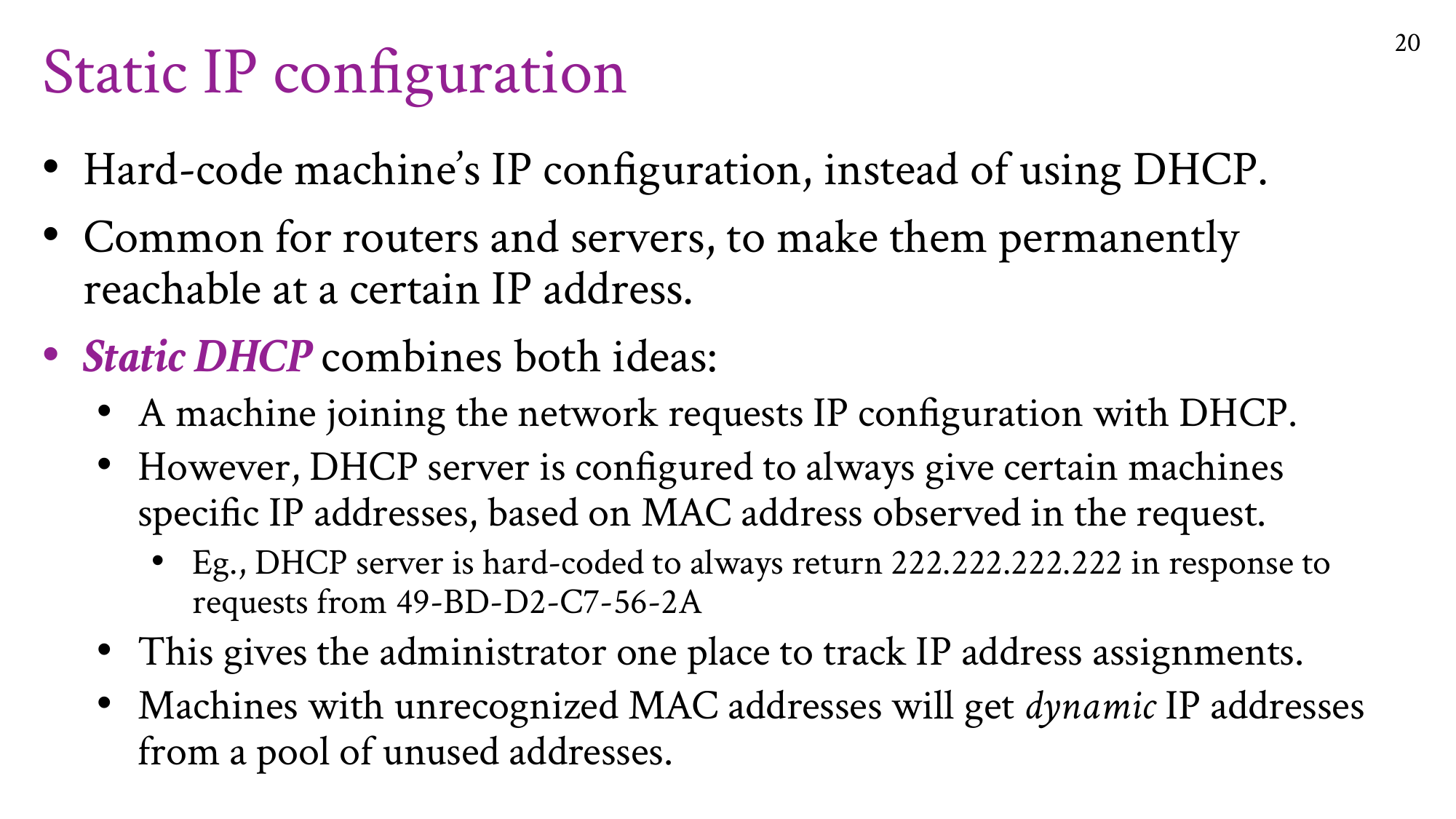

# Static IP configuration
Hard-code machine’s IP configuration, instead of using DHCP.
Common for routers and servers, to make them permanently reachable at a certain IP address.
Static DHCP combines both ideas:
A machine joining the network requests IP configuration with DHCP.
However, DHCP server is configured to always give certain machines specific IP addresses, based on MAC address observed in the request.
Eg., DHCP server is hard-coded to always return 222.222.222.222 in response to requests from 49-BD-D2-C7-56-2A
This gives the administrator one place to track IP address assignments.
Machines with unrecognized MAC addresses will get dynamic IP addresses from a pool of unused addresses.